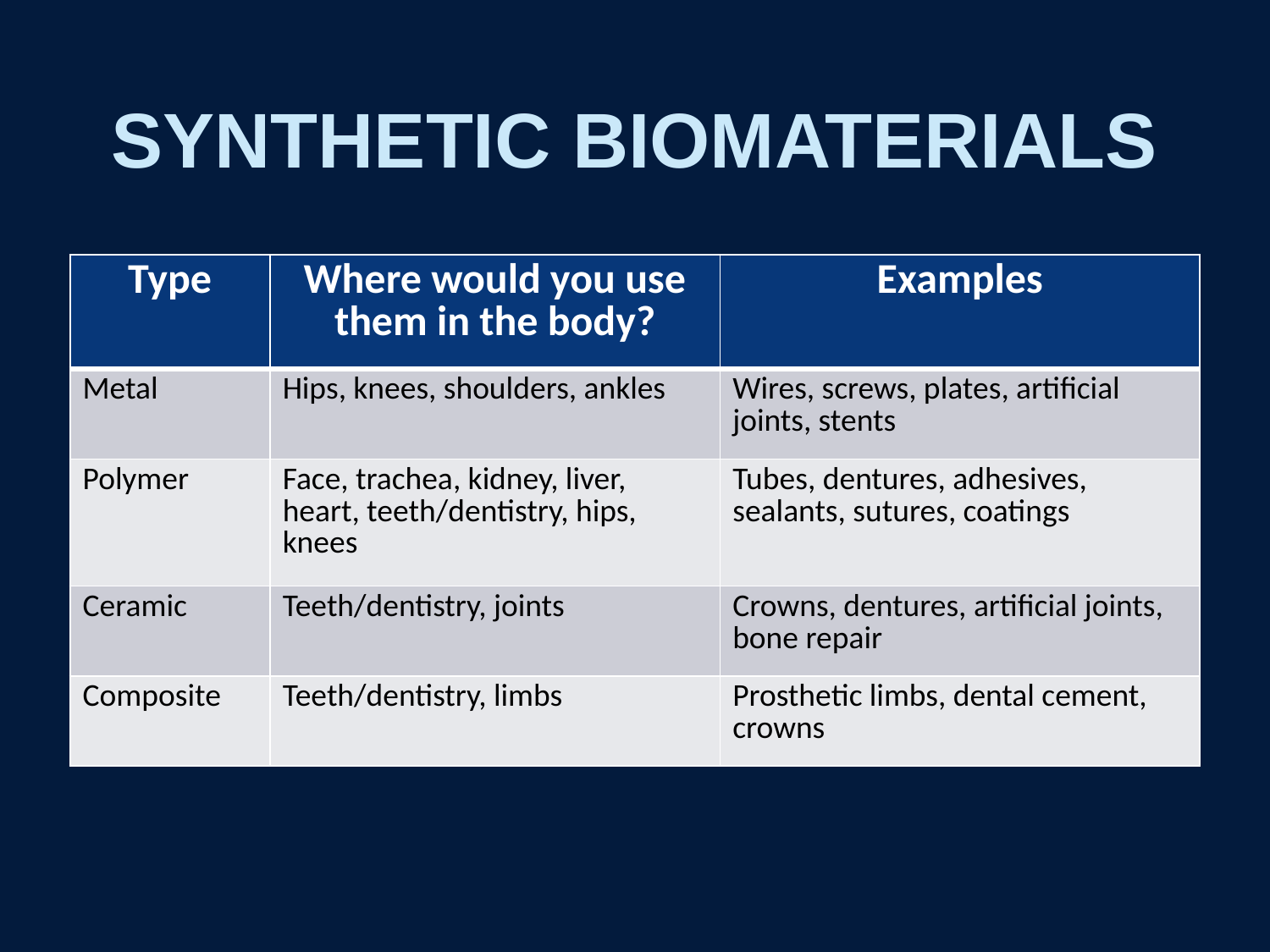

SYNTHETIC BIOMATERIALS
| Type | Where would you use them in the body? | Examples |
| --- | --- | --- |
| Metal | Hips, knees, shoulders, ankles | Wires, screws, plates, artificial joints, stents |
| Polymer | Face, trachea, kidney, liver, heart, teeth/dentistry, hips, knees | Tubes, dentures, adhesives, sealants, sutures, coatings |
| Ceramic | Teeth/dentistry, joints | Crowns, dentures, artificial joints, bone repair |
| Composite | Teeth/dentistry, limbs | Prosthetic limbs, dental cement, crowns |